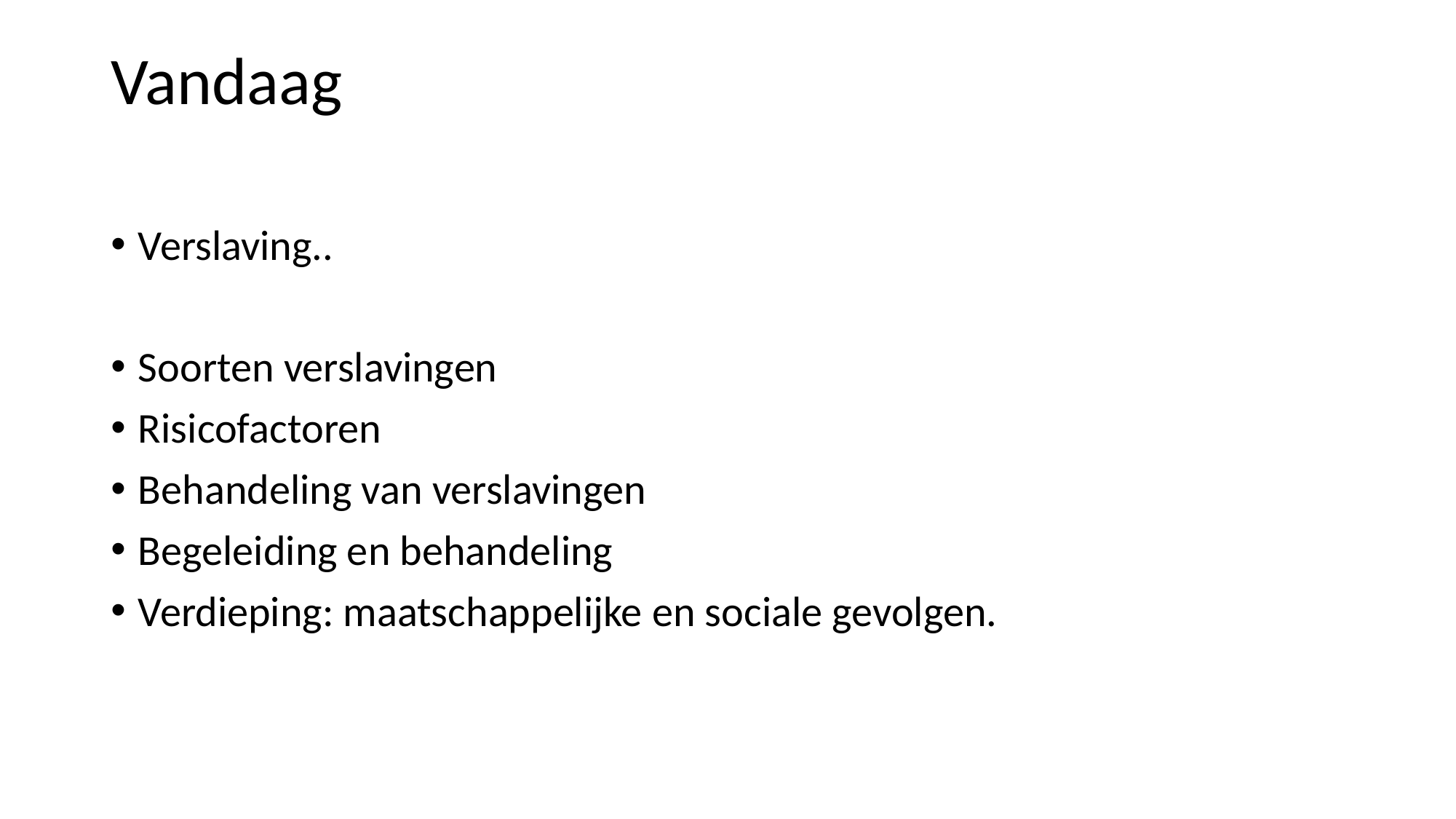

# Vandaag
Verslaving..

Soorten verslavingen
Risicofactoren
Behandeling van verslavingen
Begeleiding en behandeling
Verdieping: maatschappelijke en sociale gevolgen.